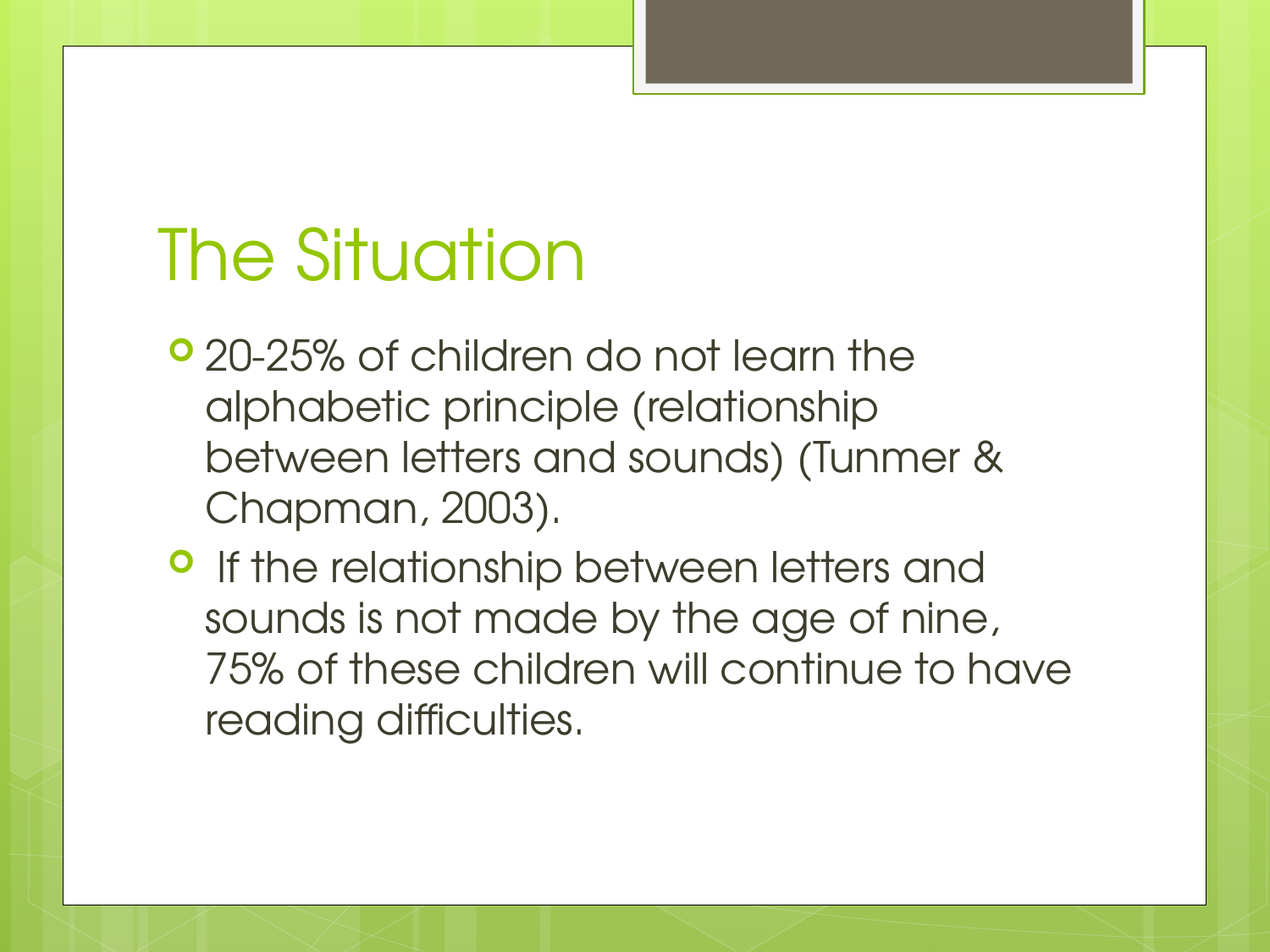

# The Situation
20-25% of children do not learn the alphabetic principle (relationship between letters and sounds) (Tunmer & Chapman, 2003).
 If the relationship between letters and sounds is not made by the age of nine, 75% of these children will continue to have reading difficulties.